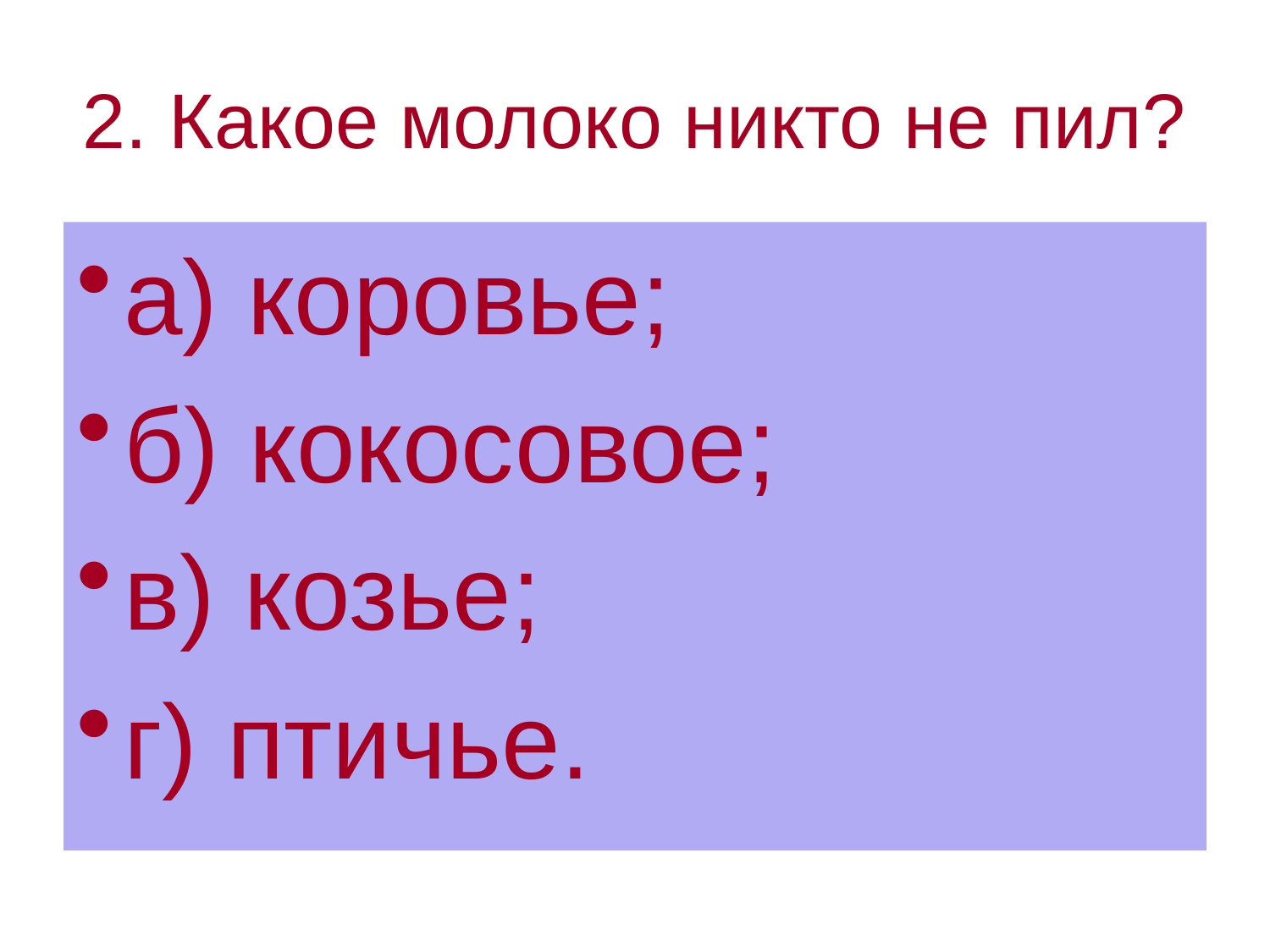

# 2. Какое молоко никто не пил?
а) коровье;
б) кокосовое;
в) козье;
г) птичье.